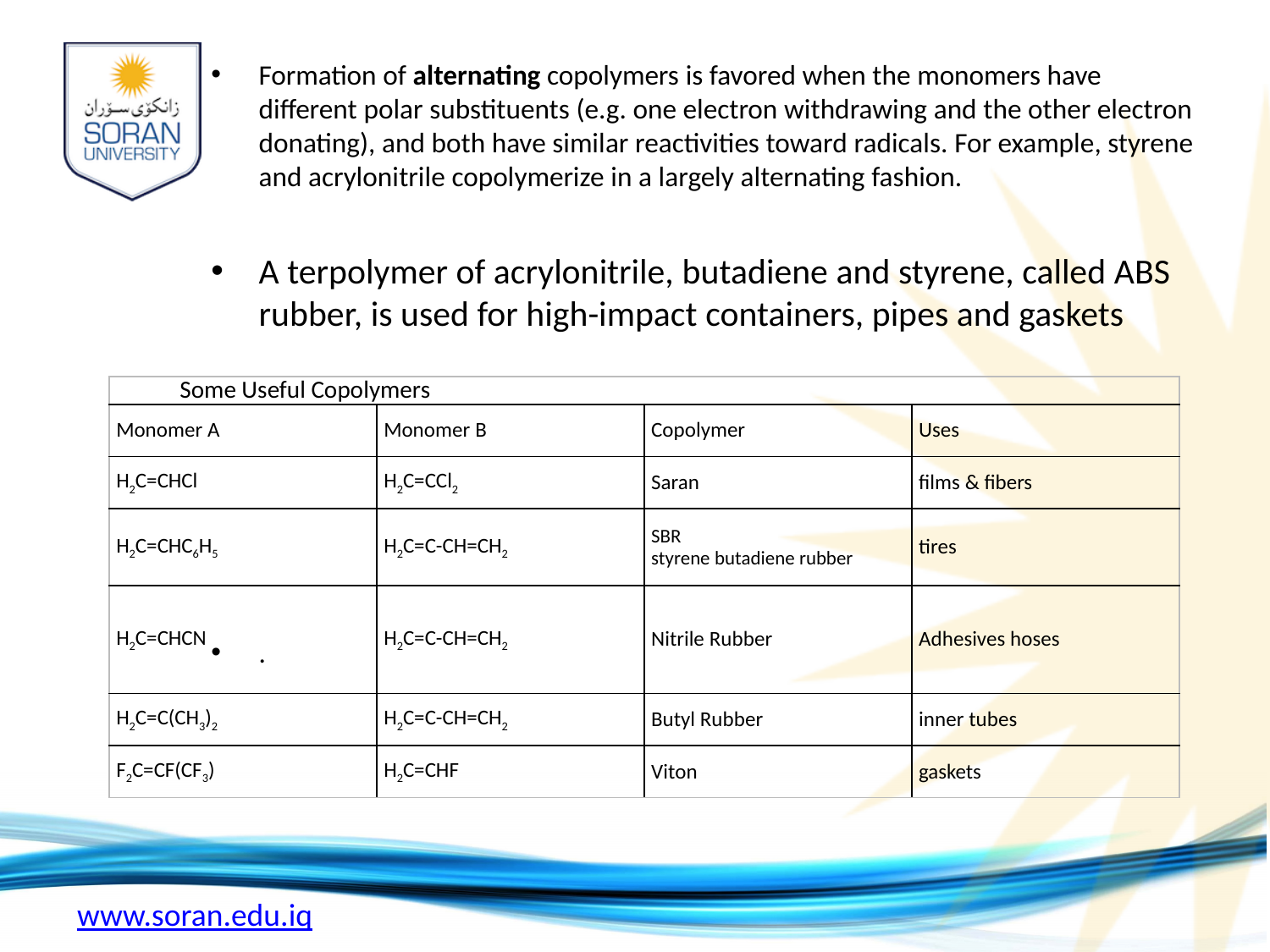

Formation of alternating copolymers is favored when the monomers have different polar substituents (e.g. one electron withdrawing and the other electron donating), and both have similar reactivities toward radicals. For example, styrene and acrylonitrile copolymerize in a largely alternating fashion.

A terpolymer of acrylonitrile, butadiene and styrene, called ABS rubber, is used for high-impact containers, pipes and gaskets

.

| Some Useful Copolymers |  |  |  |
| --- | --- | --- | --- |
| Monomer A | Monomer B | Copolymer | Uses |
| H2C=CHCl | H2C=CCl2 | Saran | films & fibers |
| H2C=CHC6H5 | H2C=C-CH=CH2 | SBR styrene butadiene rubber | tires |
| H2C=CHCN | H2C=C-CH=CH2 | Nitrile Rubber | Adhesives hoses |
| H2C=C(CH3)2 | H2C=C-CH=CH2 | Butyl Rubber | inner tubes |
| F2C=CF(CF3) | H2C=CHF | Viton | gaskets |